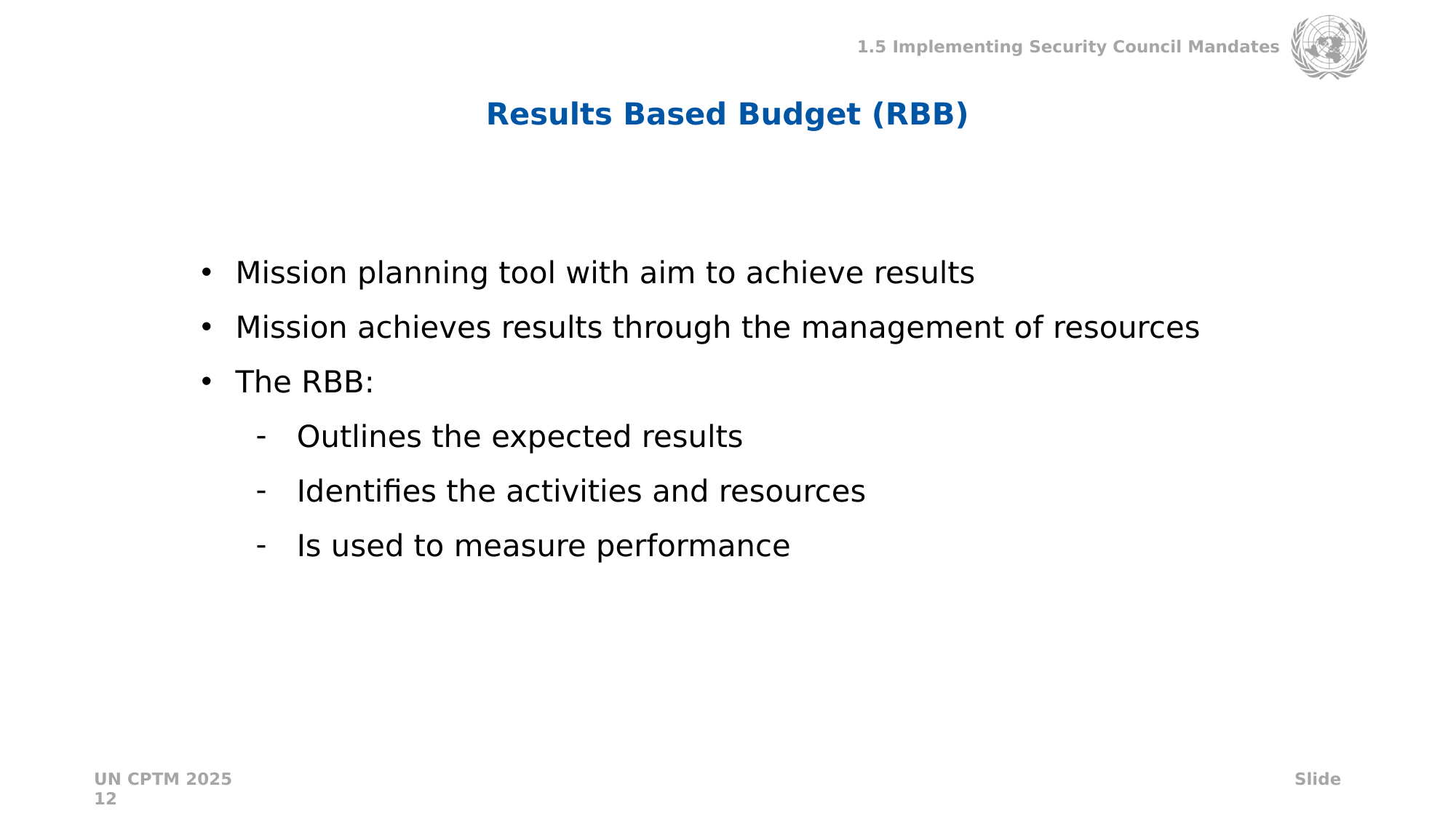

Results Based Budget (RBB)
Mission planning tool with aim to achieve results
Mission achieves results through the management of resources
The RBB:
Outlines the expected results
Identifies the activities and resources
Is used to measure performance